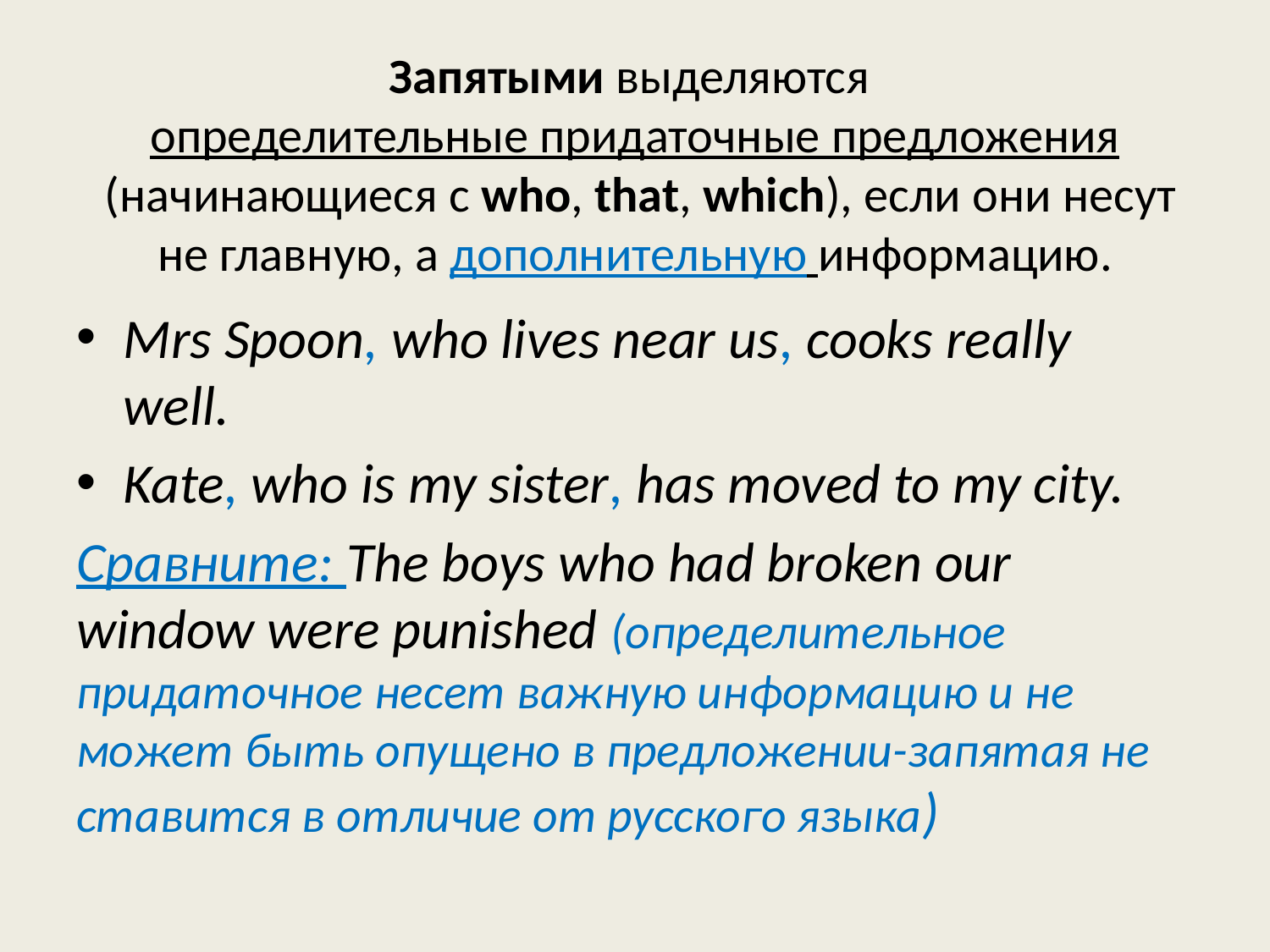

# Запятыми выделяются определительные придаточные предложения (начинающиеся с who, that, which), если они несут не главную, а дополнительную информацию.
Mrs Spoon, who lives near us, cooks really well.
Kate, who is my sister, has moved to my city.
Сравните: The boys who had broken our window were punished (определительное придаточное несет важную информацию и не может быть опущено в предложении-запятая не ставится в отличие от русского языка)